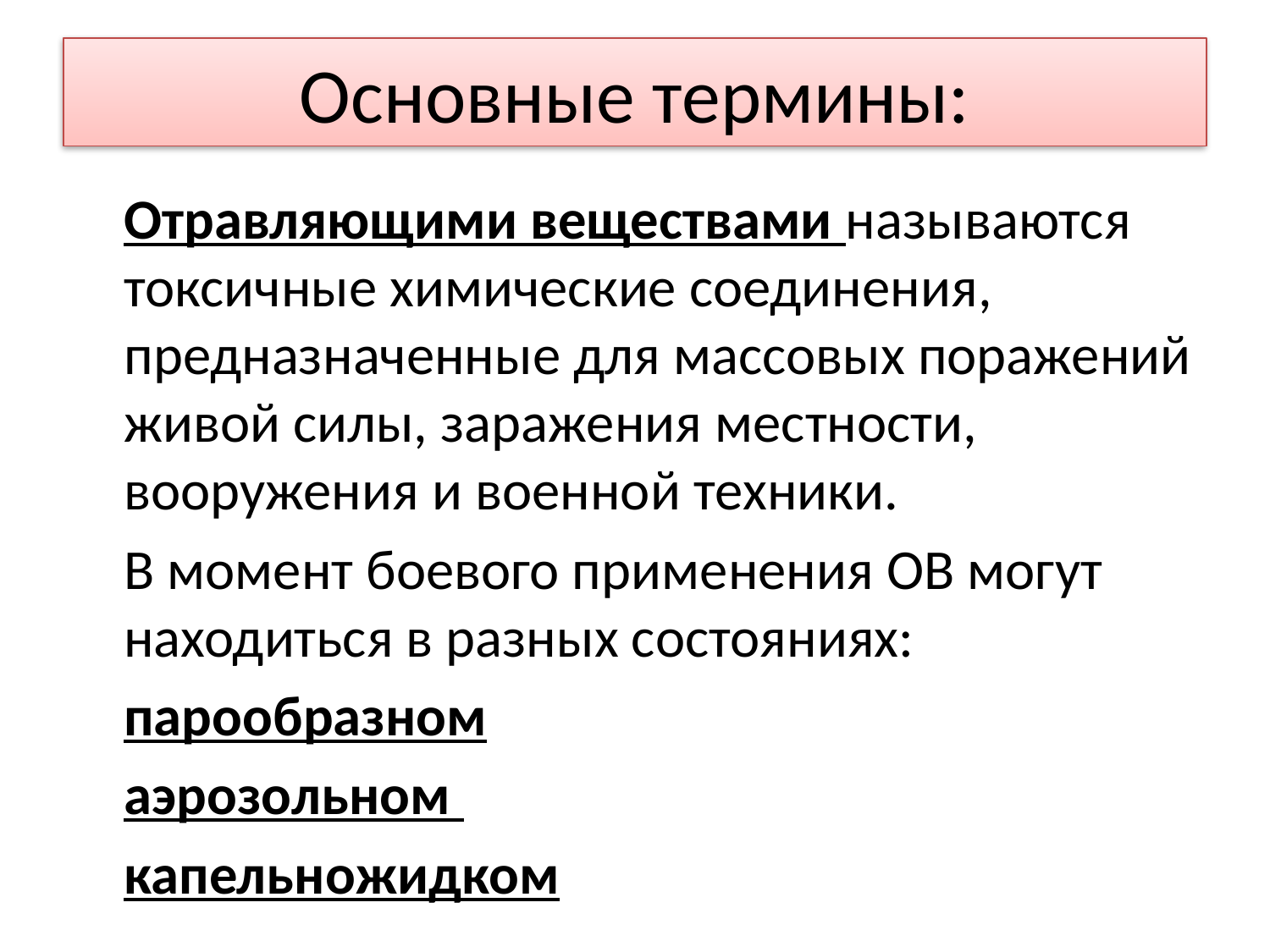

# Основные термины:
	Отравляющими веществами называются токсичные химические соединения, предназначенные для массовых поражений живой силы, заражения местности, вооружения и военной техники.
	В момент боевого применения ОВ могут находиться в разных состояниях:
	парообразном
	аэрозольном
	капельножидком